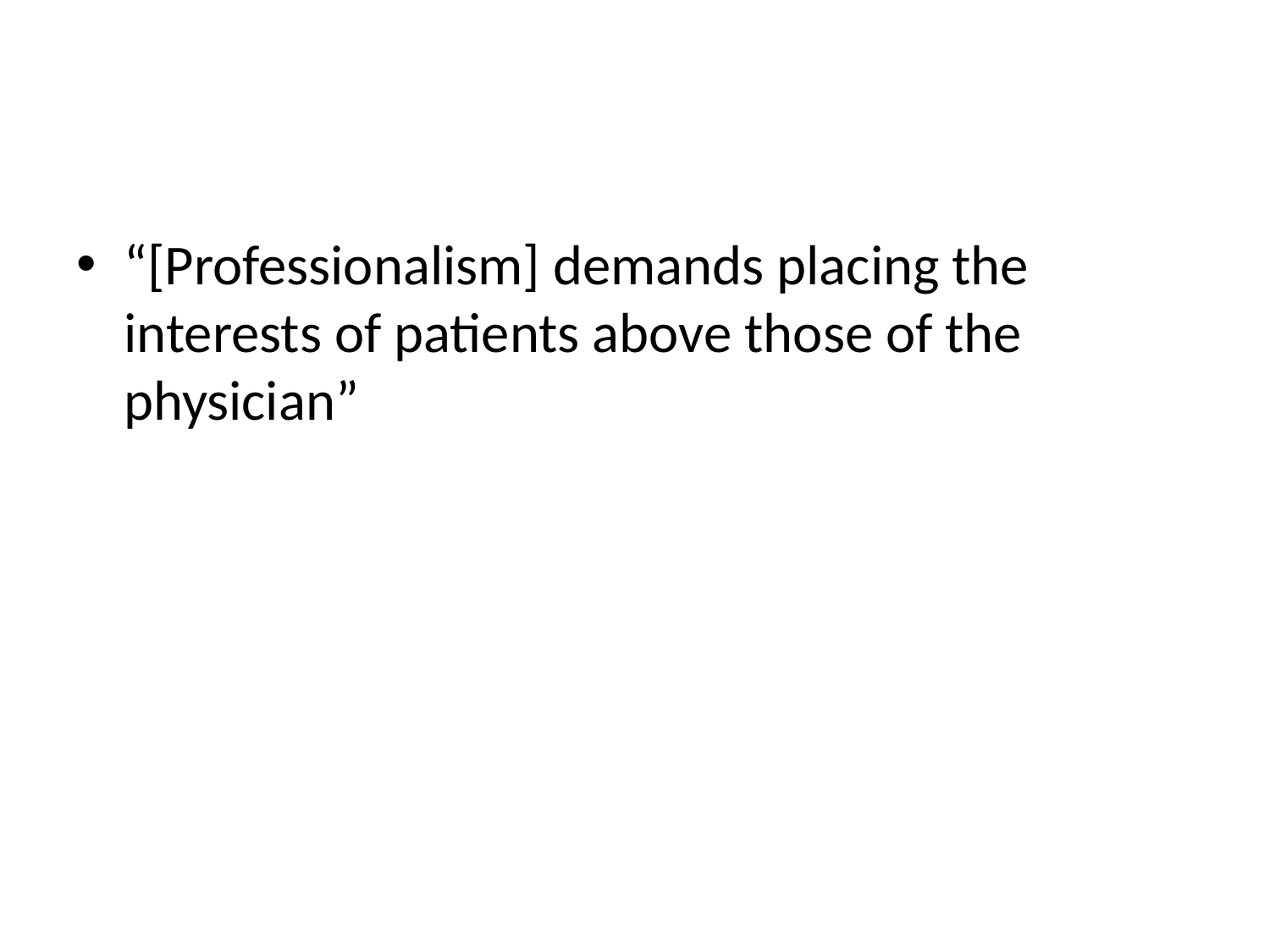

#
“[Professionalism] demands placing the interests of patients above those of the physician”